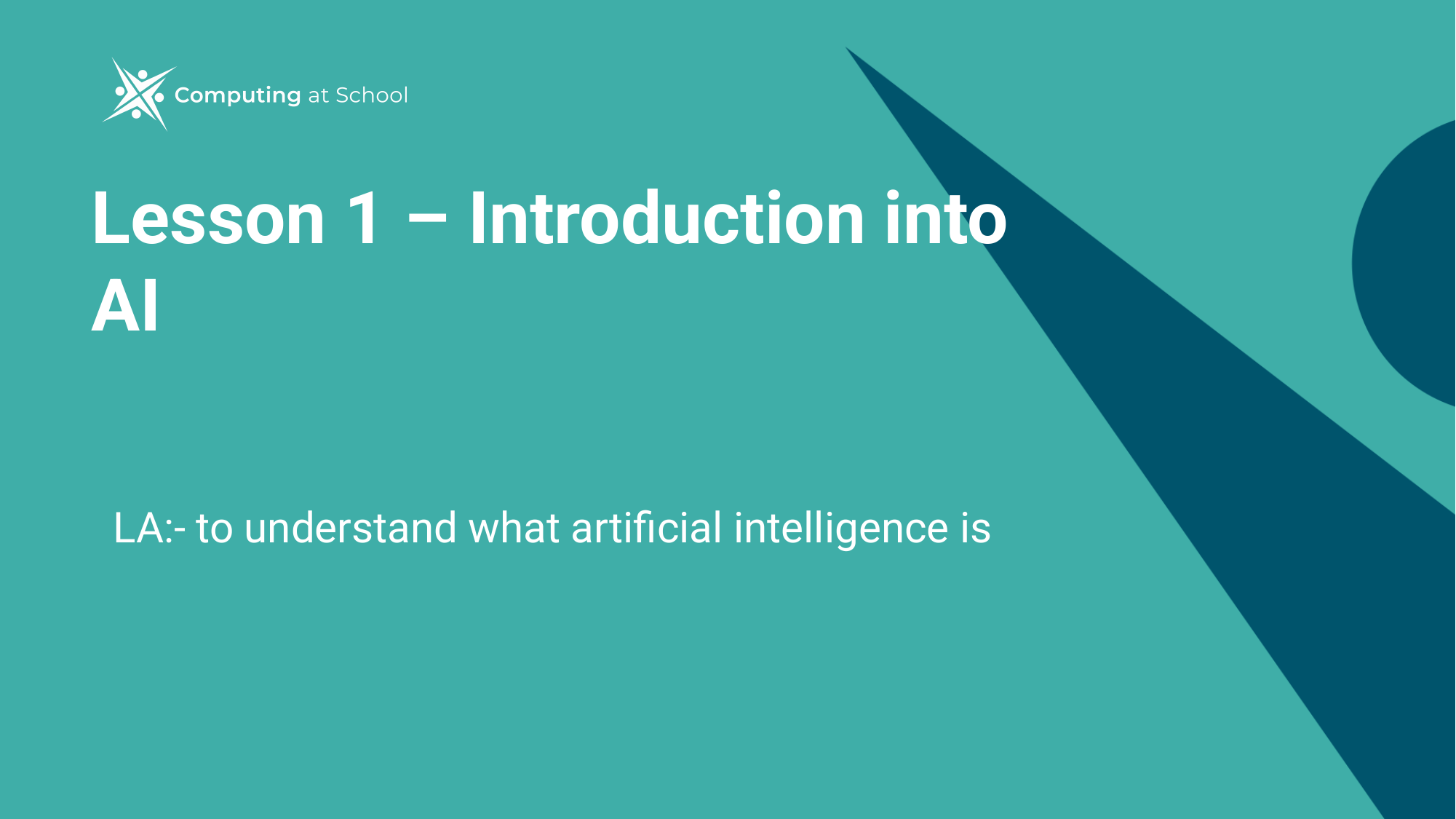

Lesson 1 – Introduction into AI
LA:- to understand what artificial intelligence is